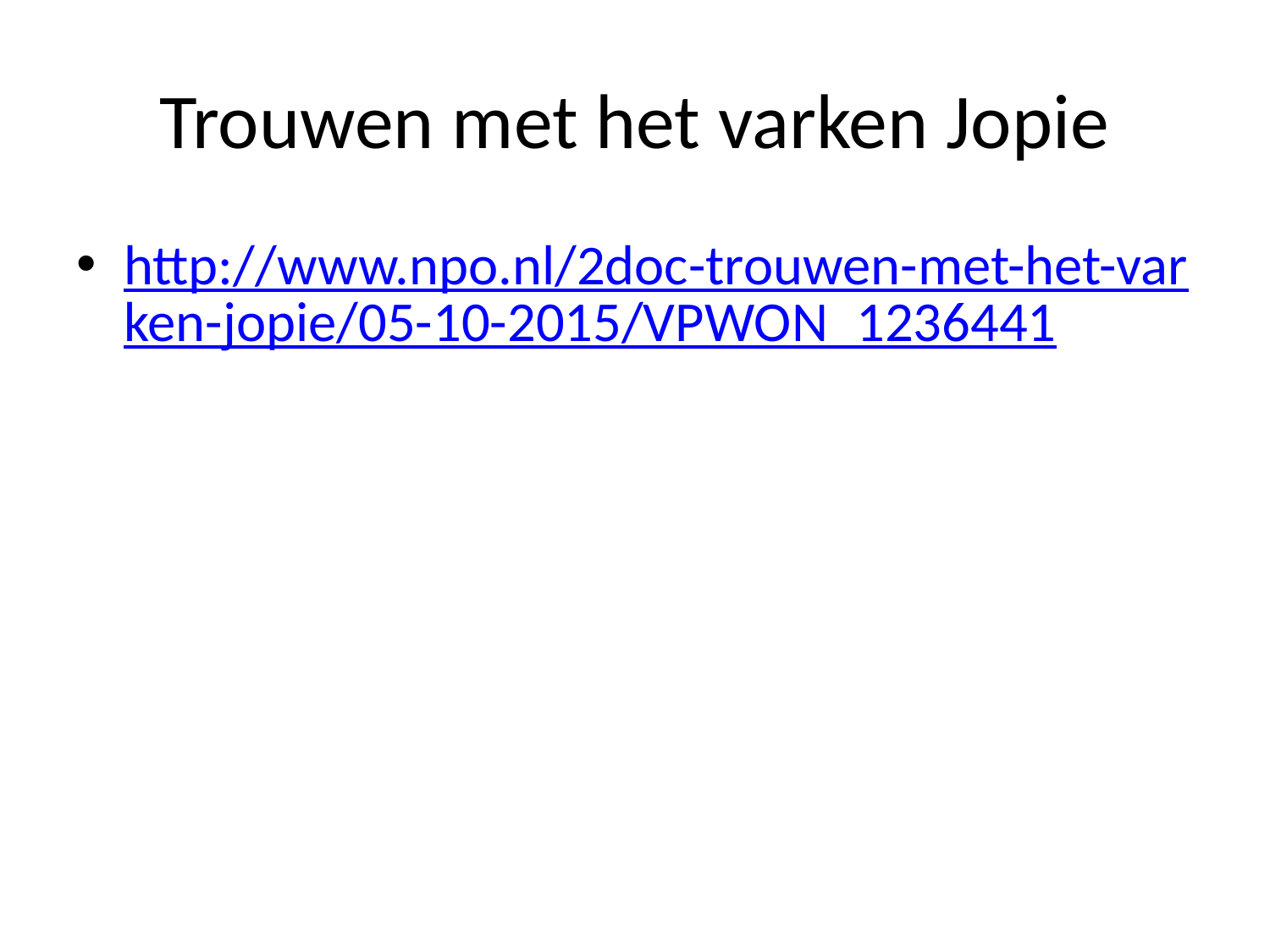

# Trouwen met het varken Jopie
http://www.npo.nl/2doc-trouwen-met-het-varken-jopie/05-10-2015/VPWON_1236441